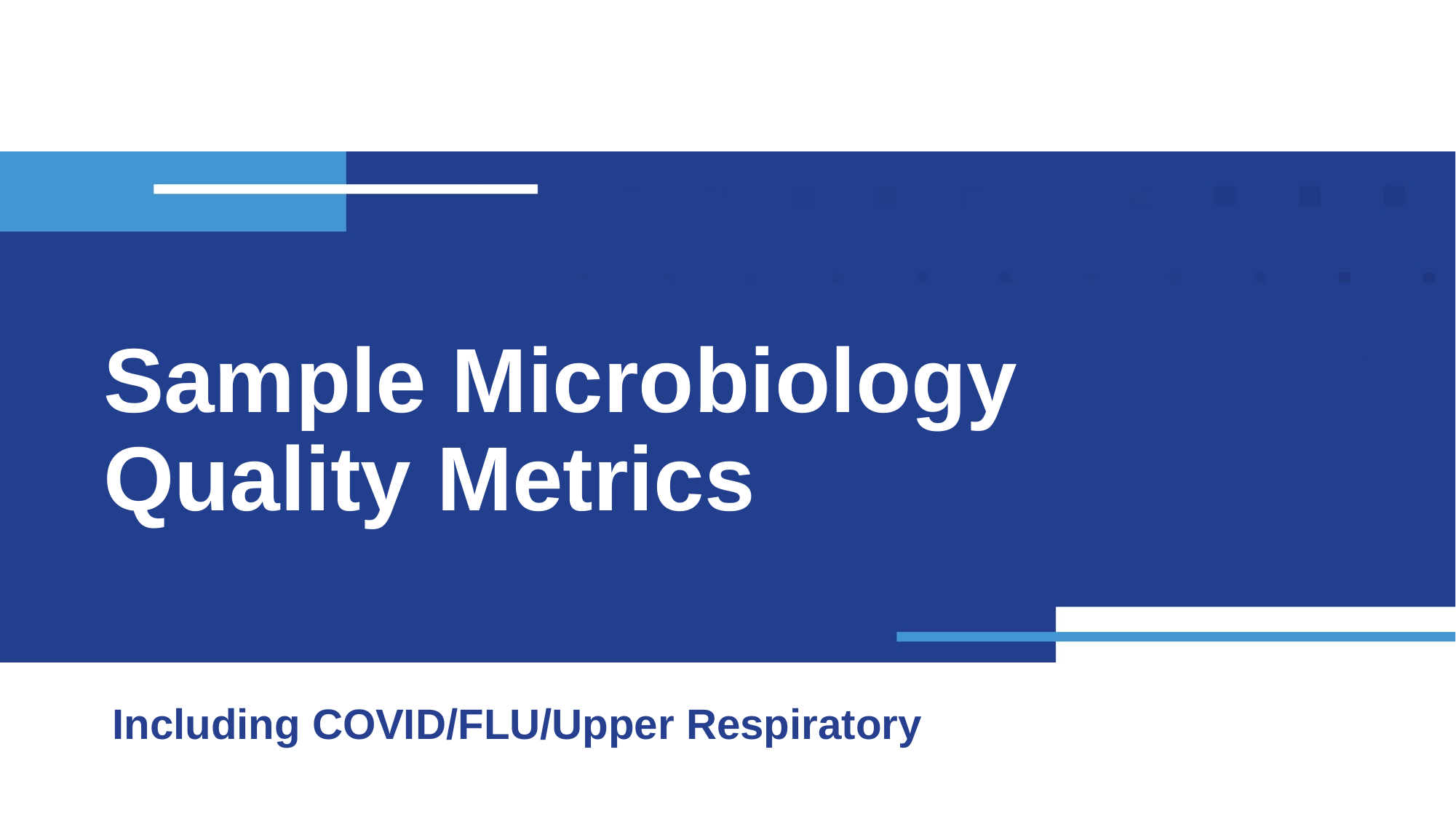

# Sample Microbiology Quality Metrics
Including COVID/FLU/Upper Respiratory